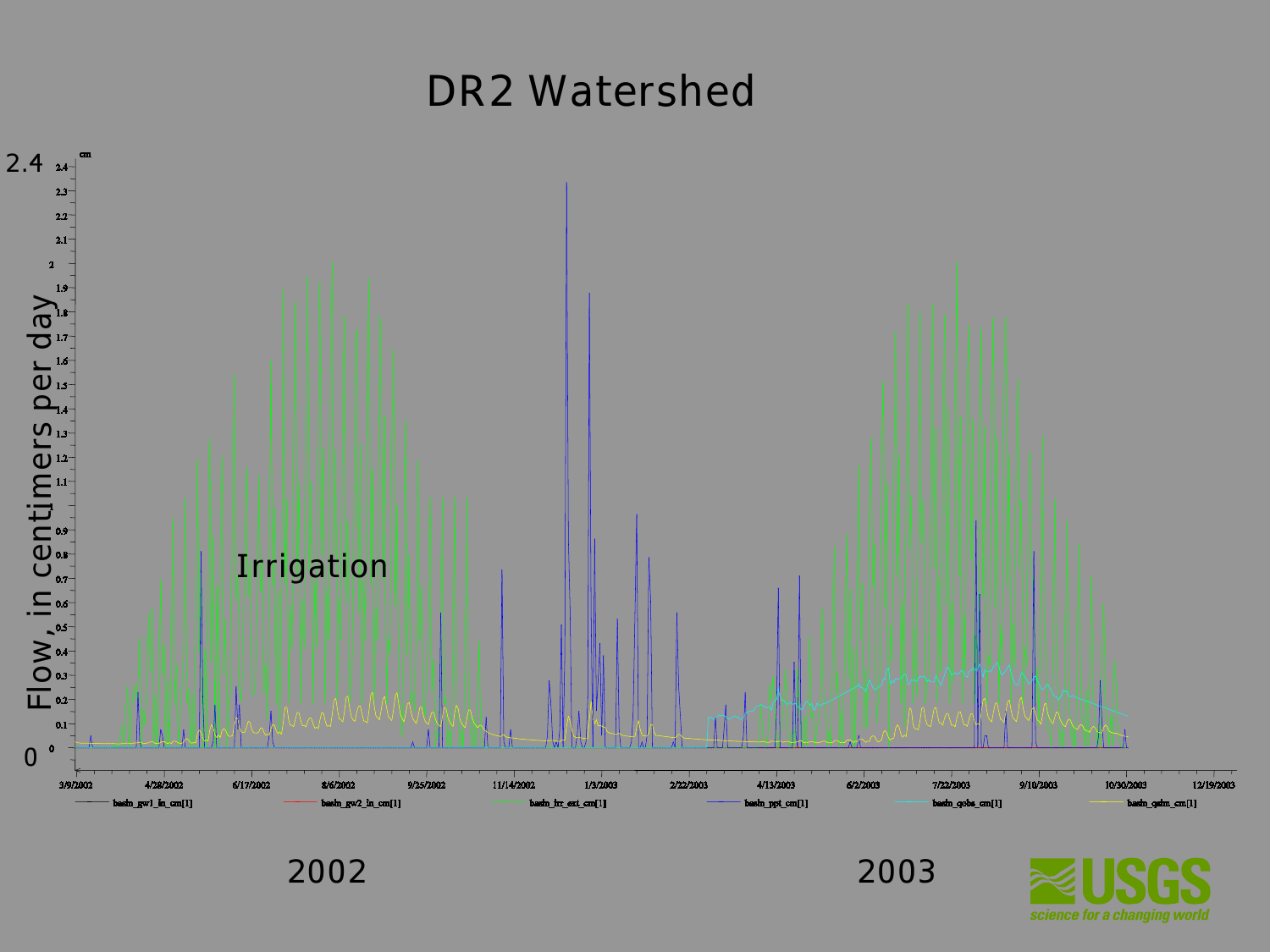

DR2 Watershed
2.4

Flow, in centimers per day

Irrigation

0

2002
2003